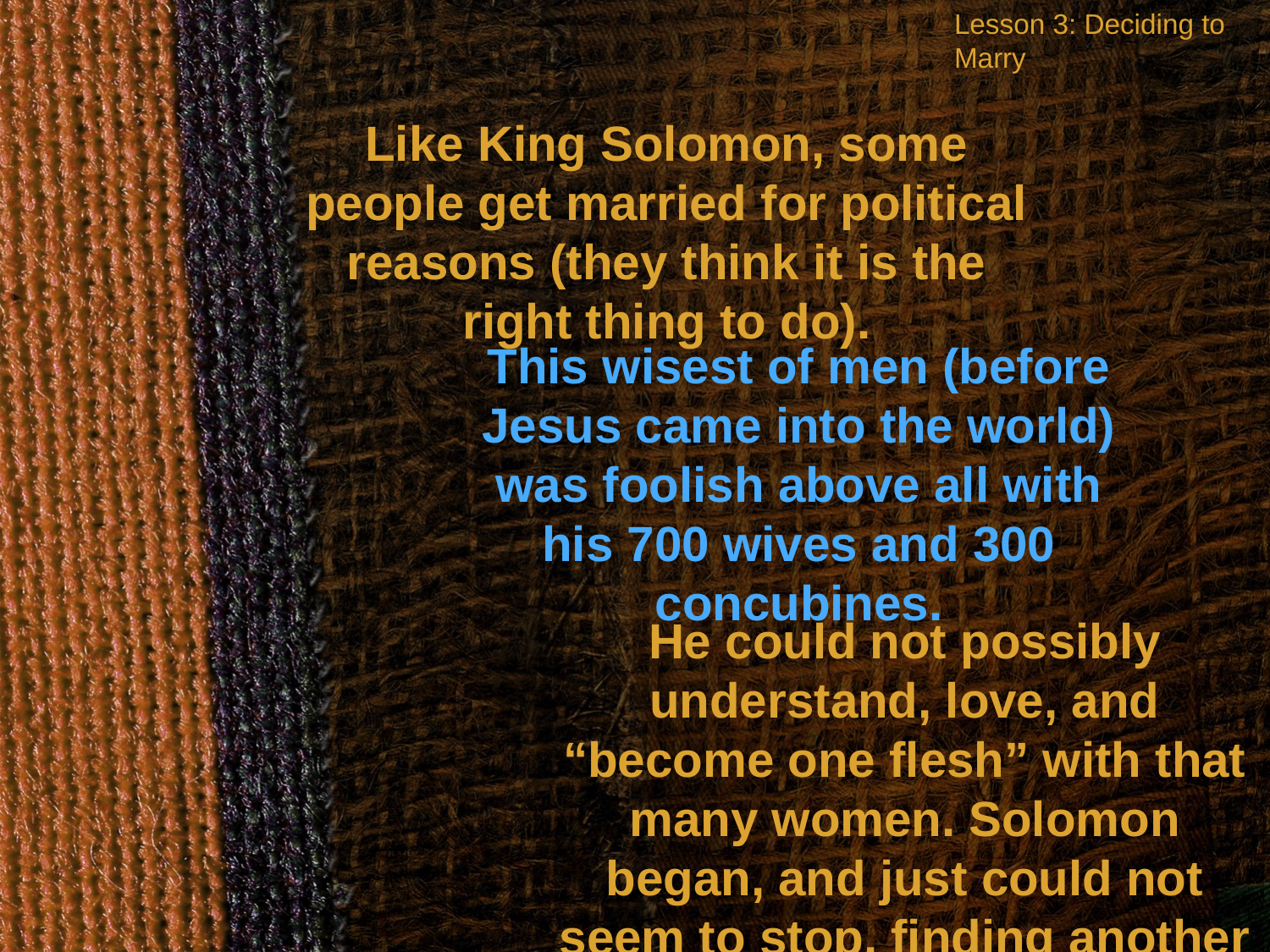

Lesson 3: Deciding to Marry
Like King Solomon, some people get married for political reasons (they think it is the right thing to do).
This wisest of men (before Jesus came into the world) was foolish above all with his 700 wives and 300 concubines.
He could not possibly understand, love, and “become one flesh” with that many women. Solomon began, and just could not seem to stop, finding another wife.